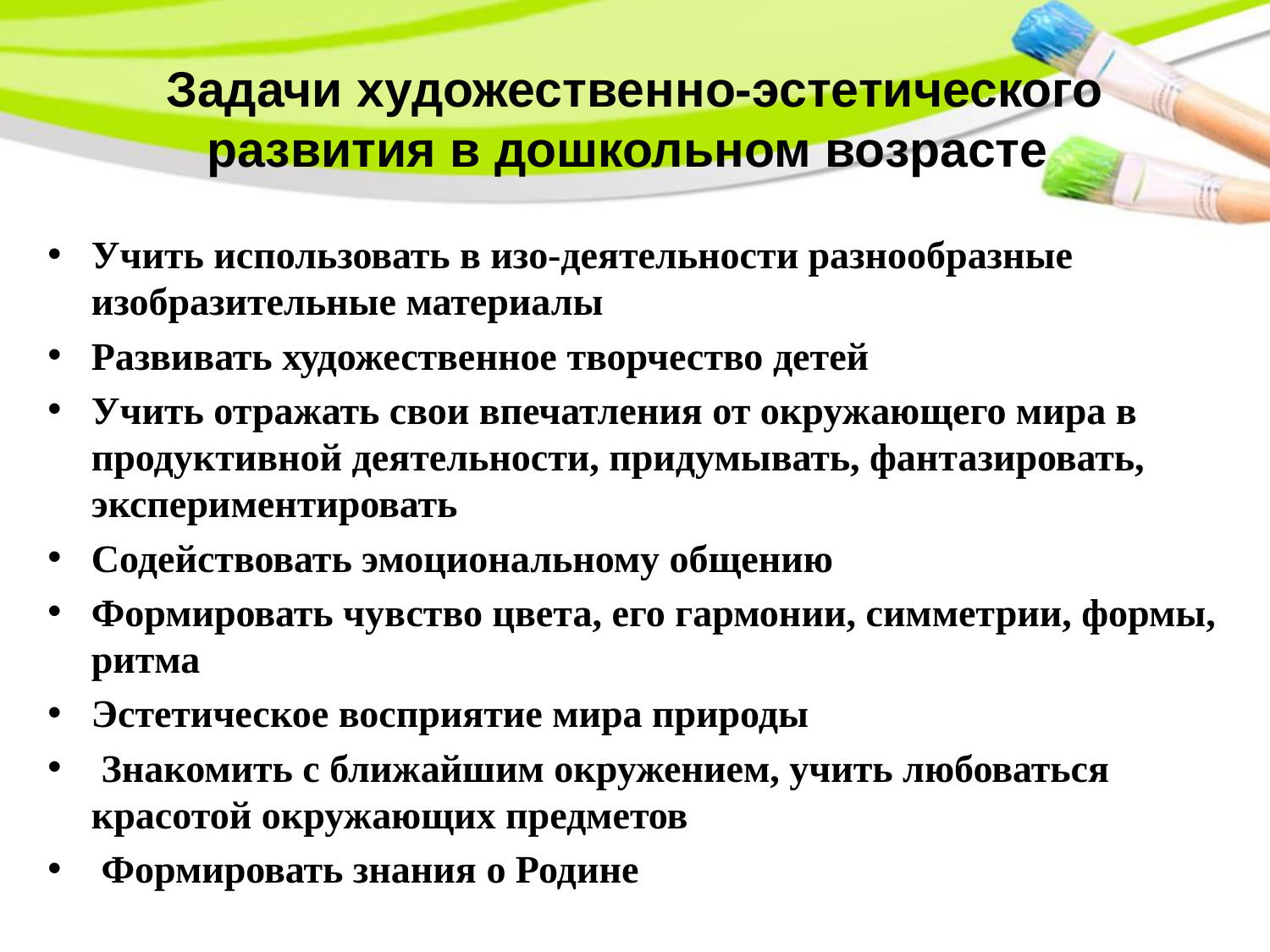

Задачи художественно-эстетического развития в дошкольном возрасте

Учить использовать в изо-деятельности разнообразные изобразительные материалы
Развивать художественное творчество детей
Учить отражать свои впечатления от окружающего мира в продуктивной деятельности, придумывать, фантазировать, экспериментировать
Содействовать эмоциональному общению
Формировать чувство цвета, его гармонии, симметрии, формы, ритма
Эстетическое восприятие мира природы
 Знакомить с ближайшим окружением, учить любоваться красотой окружающих предметов
 Формировать знания о Родине